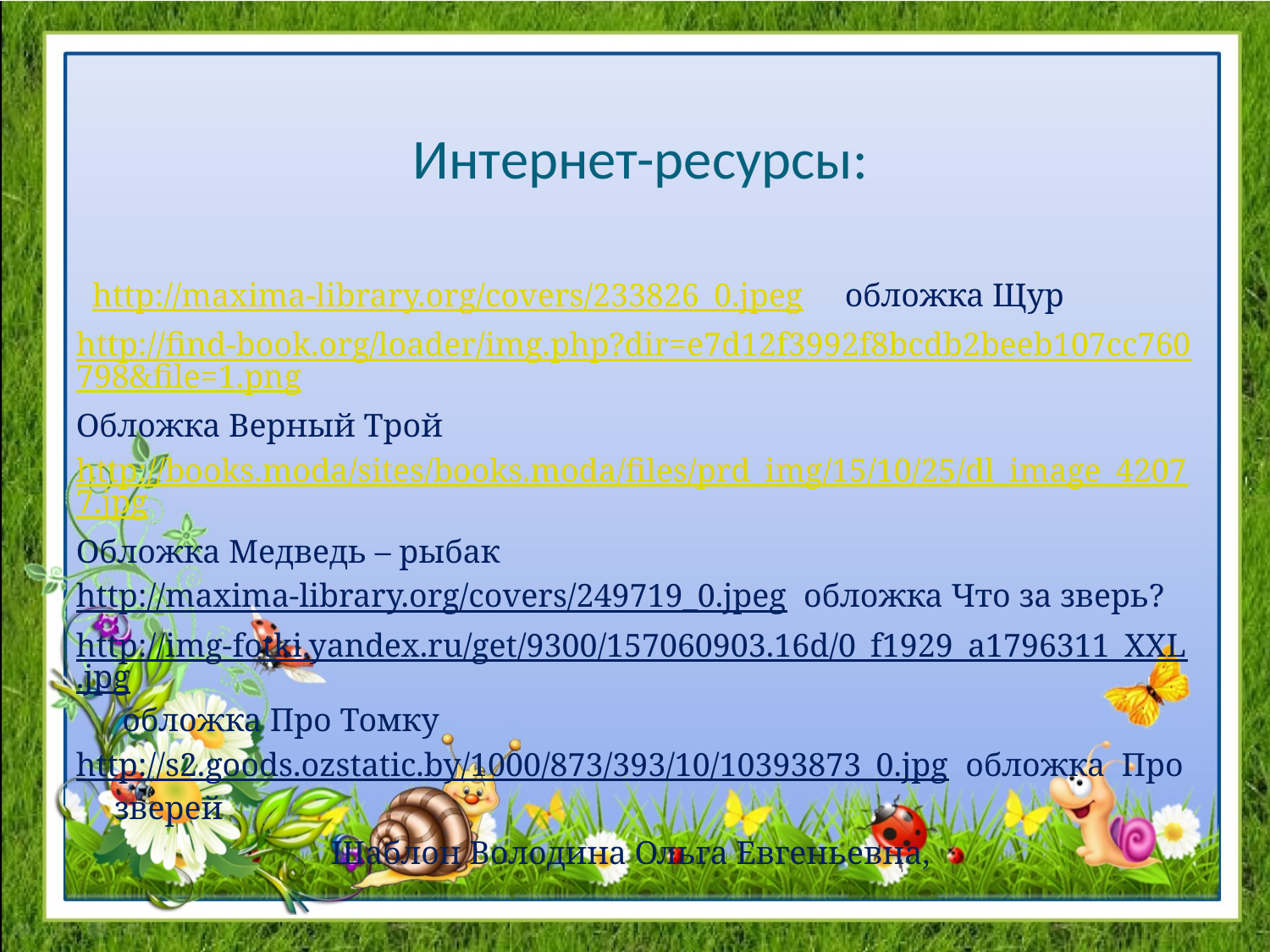

# Интернет-ресурсы:
  http://maxima-library.org/covers/233826_0.jpeg     обложка Щур
http://find-book.org/loader/img.php?dir=e7d12f3992f8bcdb2beeb107cc760798&file=1.png
Обложка Верный Трой
http://books.moda/sites/books.moda/files/prd_img/15/10/25/dl_image_42077.jpg
Обложка Медведь – рыбак
http://maxima-library.org/covers/249719_0.jpeg  обложка Что за зверь?
http://img-fotki.yandex.ru/get/9300/157060903.16d/0_f1929_a1796311_XXL.jpg обложка Про Томку
http://s2.goods.ozstatic.by/1000/873/393/10/10393873_0.jpg  обложка  Про зверей
Шаблон Володина Ольга Евгеньевна,